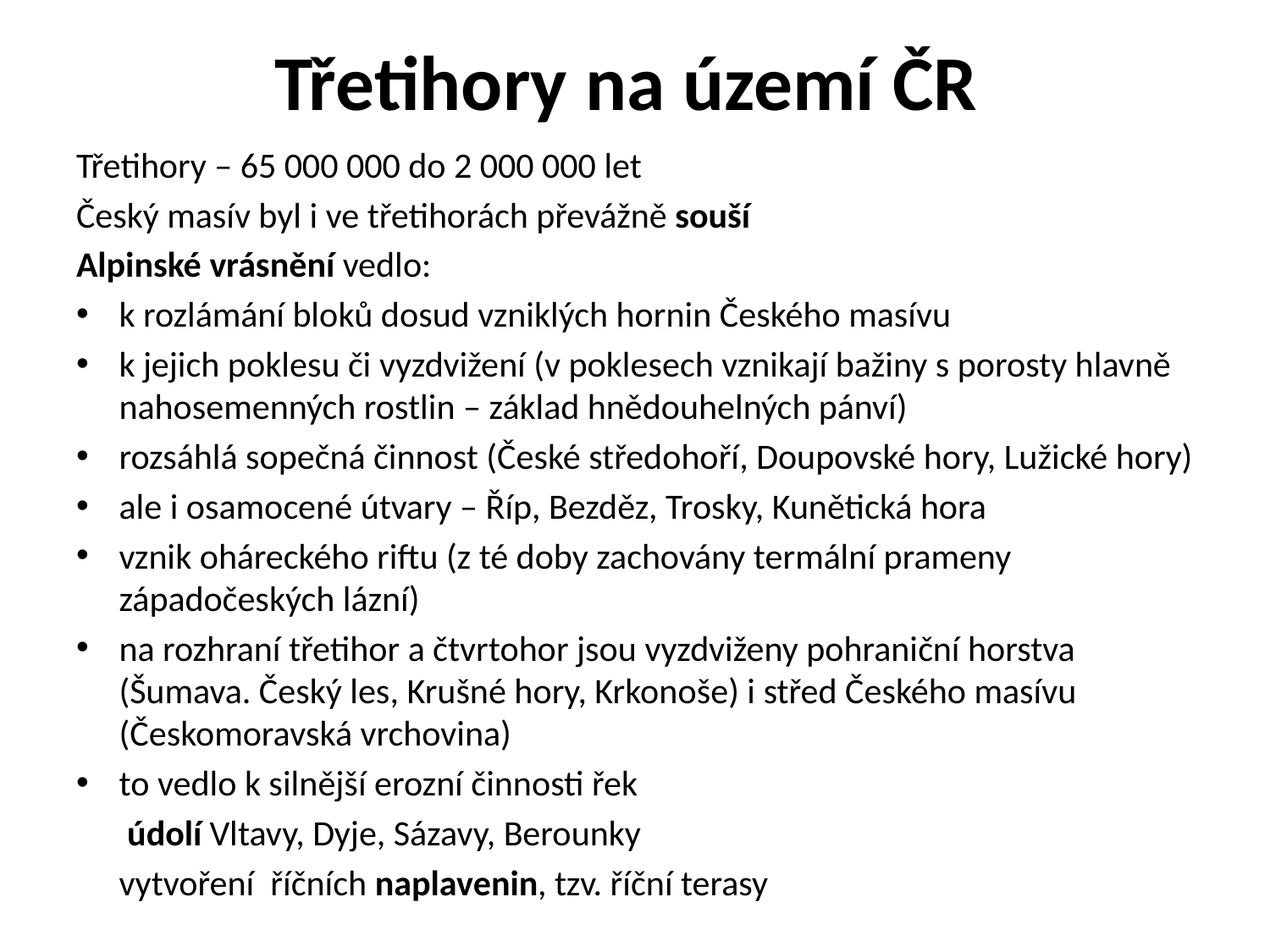

# Třetihory na území ČR
Třetihory – 65 000 000 do 2 000 000 let
Český masív byl i ve třetihorách převážně souší
Alpinské vrásnění vedlo:
k rozlámání bloků dosud vzniklých hornin Českého masívu
k jejich poklesu či vyzdvižení (v poklesech vznikají bažiny s porosty hlavně nahosemenných rostlin – základ hnědouhelných pánví)
rozsáhlá sopečná činnost (České středohoří, Doupovské hory, Lužické hory)
ale i osamocené útvary – Říp, Bezděz, Trosky, Kunětická hora
vznik oháreckého riftu (z té doby zachovány termální prameny západočeských lázní)
na rozhraní třetihor a čtvrtohor jsou vyzdviženy pohraniční horstva  (Šumava. Český les, Krušné hory, Krkonoše) i střed Českého masívu (Českomoravská vrchovina)
to vedlo k silnější erozní činnosti řek
 	 údolí Vltavy, Dyje, Sázavy, Berounky
 	vytvoření  říčních naplavenin, tzv. říční terasy